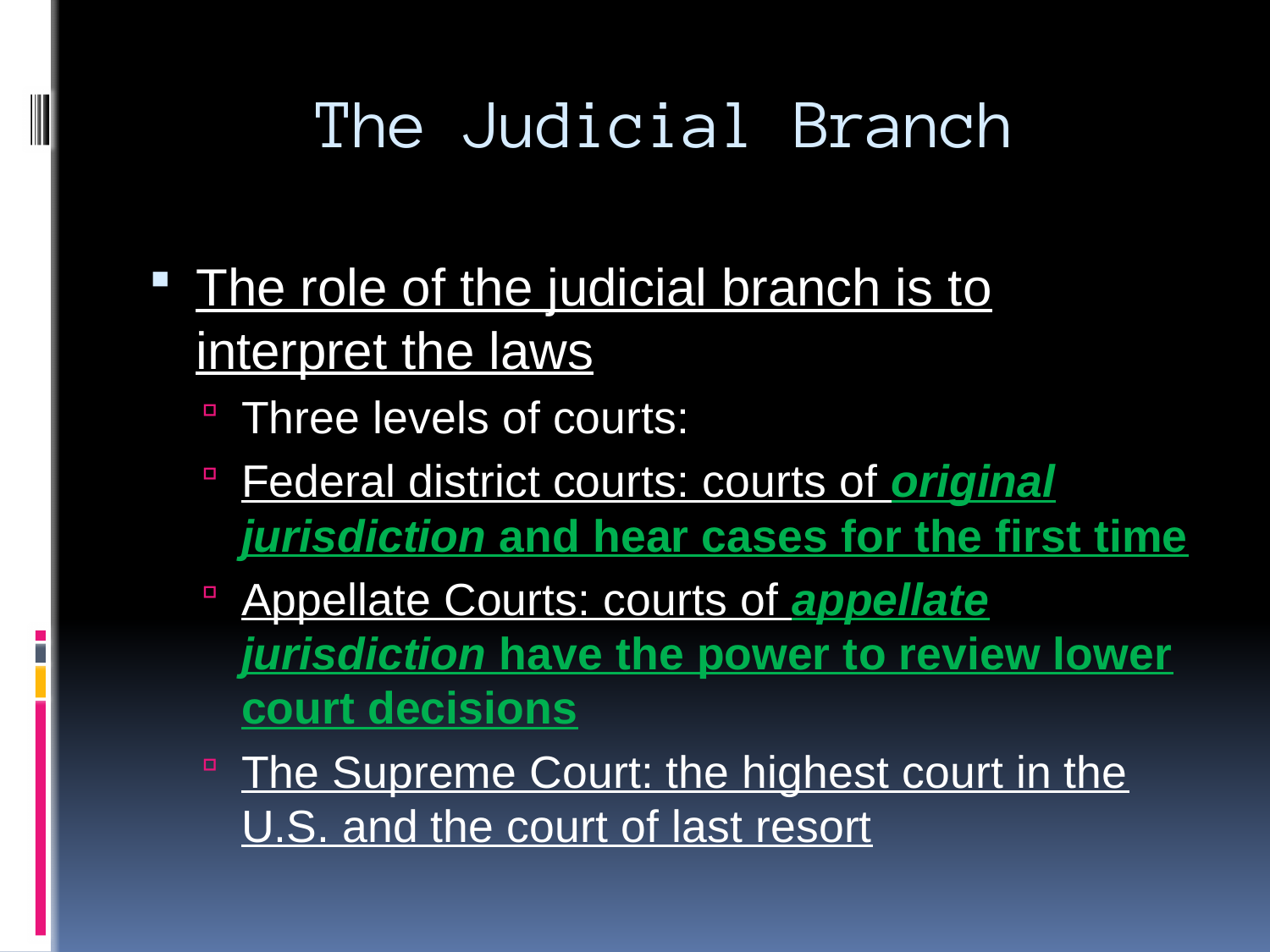

# The Judicial Branch
The role of the judicial branch is to interpret the laws
Three levels of courts:
Federal district courts: courts of original jurisdiction and hear cases for the first time
Appellate Courts: courts of appellate jurisdiction have the power to review lower court decisions
The Supreme Court: the highest court in the U.S. and the court of last resort